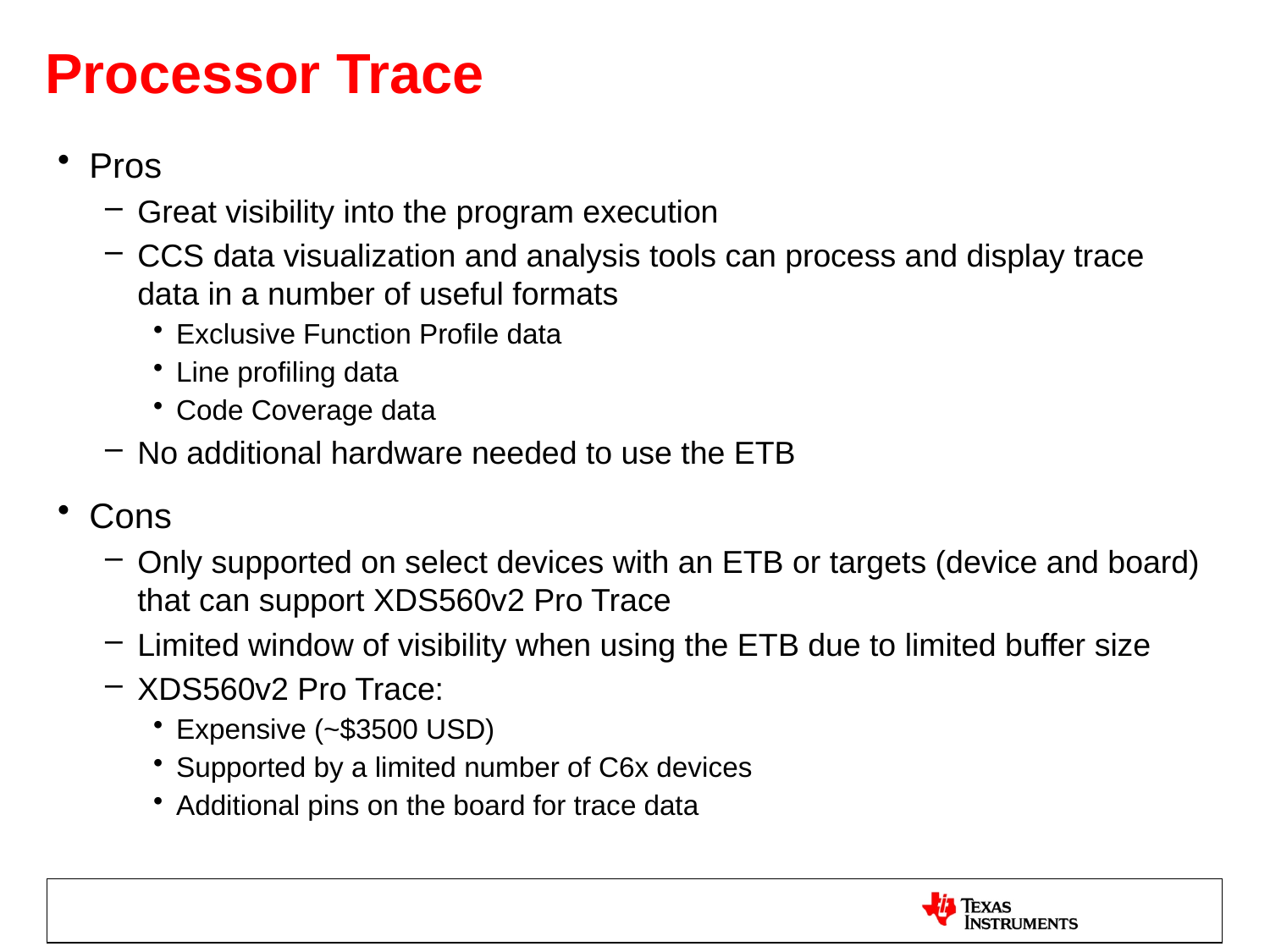

# Processor Trace
Pros
Great visibility into the program execution
CCS data visualization and analysis tools can process and display trace data in a number of useful formats
Exclusive Function Profile data
Line profiling data
Code Coverage data
No additional hardware needed to use the ETB
Cons
Only supported on select devices with an ETB or targets (device and board) that can support XDS560v2 Pro Trace
Limited window of visibility when using the ETB due to limited buffer size
XDS560v2 Pro Trace:
Expensive (~$3500 USD)
Supported by a limited number of C6x devices
Additional pins on the board for trace data